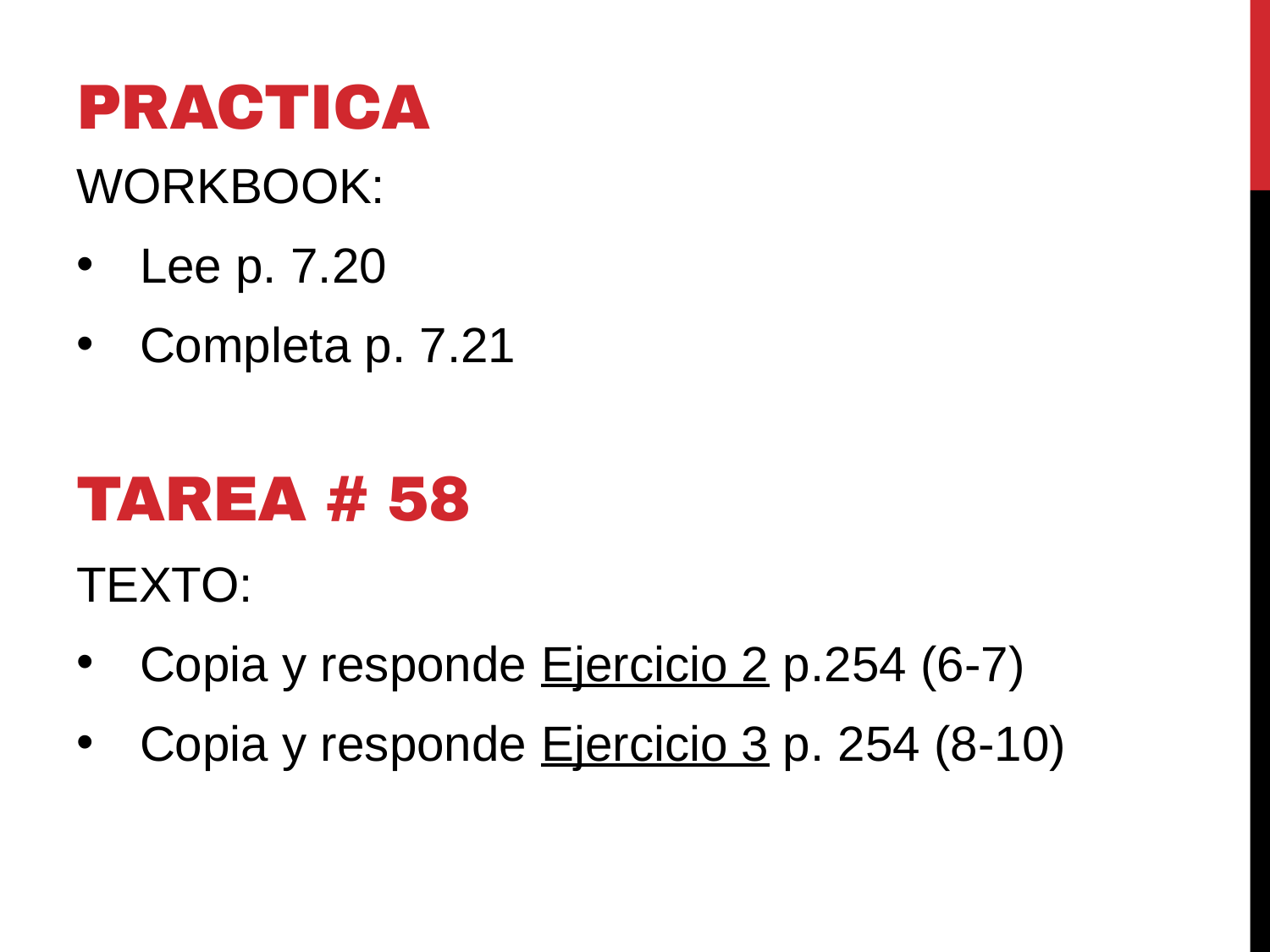

# Practica
WORKBOOK:
Lee p. 7.20
Completa p. 7.21

TEXTO:
Copia y responde Ejercicio 2 p.254 (6-7)
Copia y responde Ejercicio 3 p. 254 (8-10)
Tarea # 58